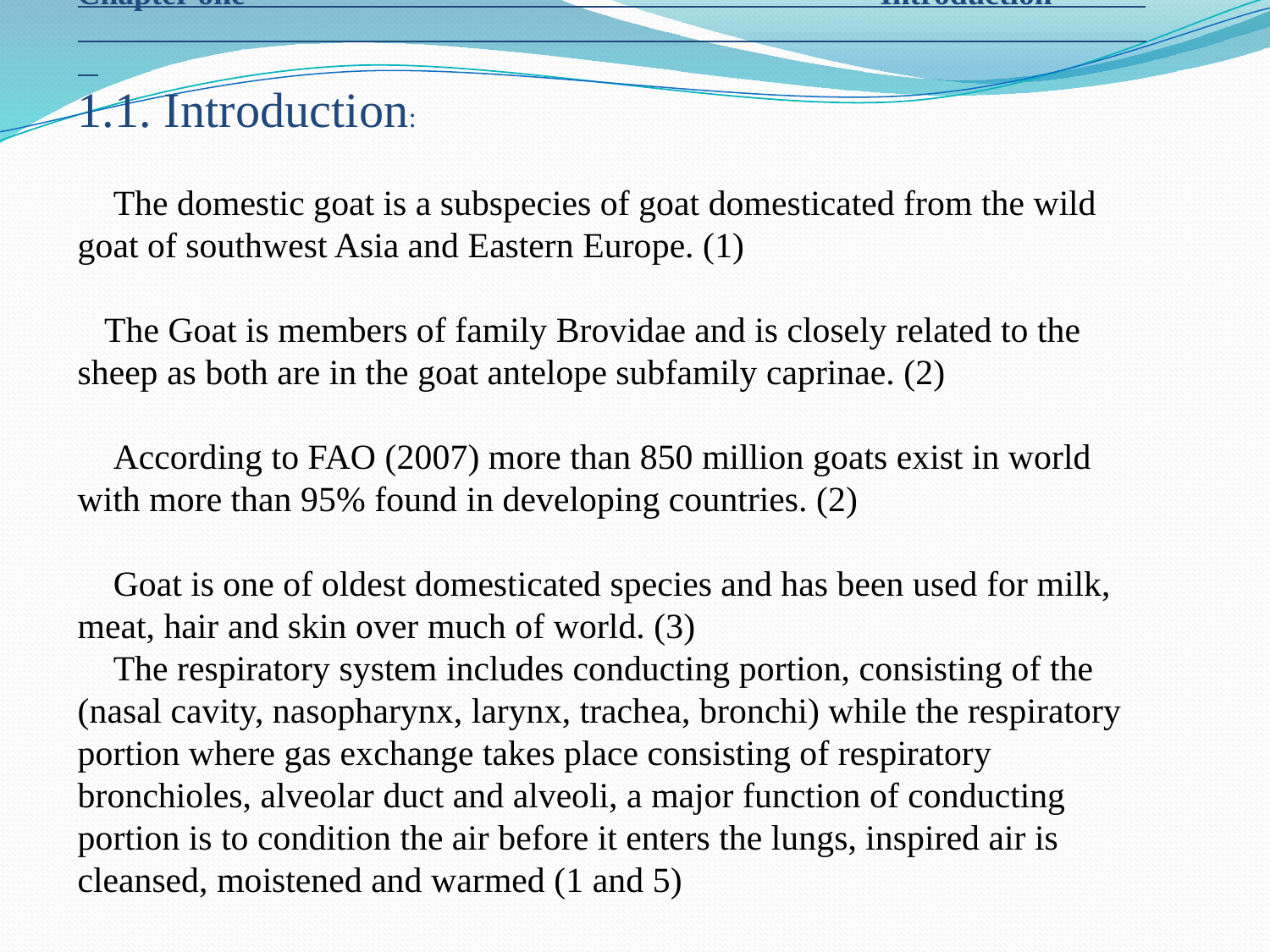

Chapter one                                                                               Introduction
1.1. Introduction:

    The domestic goat is a subspecies of goat domesticated from the wild goat of southwest Asia and Eastern Europe. (1)
   The Goat is members of family Brovidae and is closely related to the sheep as both are in the goat antelope subfamily caprinae. (2)
    According to FAO (2007) more than 850 million goats exist in world with more than 95% found in developing countries. (2)
    Goat is one of oldest domesticated species and has been used for milk, meat, hair and skin over much of world. (3)
    The respiratory system includes conducting portion, consisting of the (nasal cavity, nasopharynx, larynx, trachea, bronchi) while the respiratory portion where gas exchange takes place consisting of respiratory bronchioles, alveolar duct and alveoli, a major function of conducting portion is to condition the air before it enters the lungs, inspired air is cleansed, moistened and warmed (1 and 5)